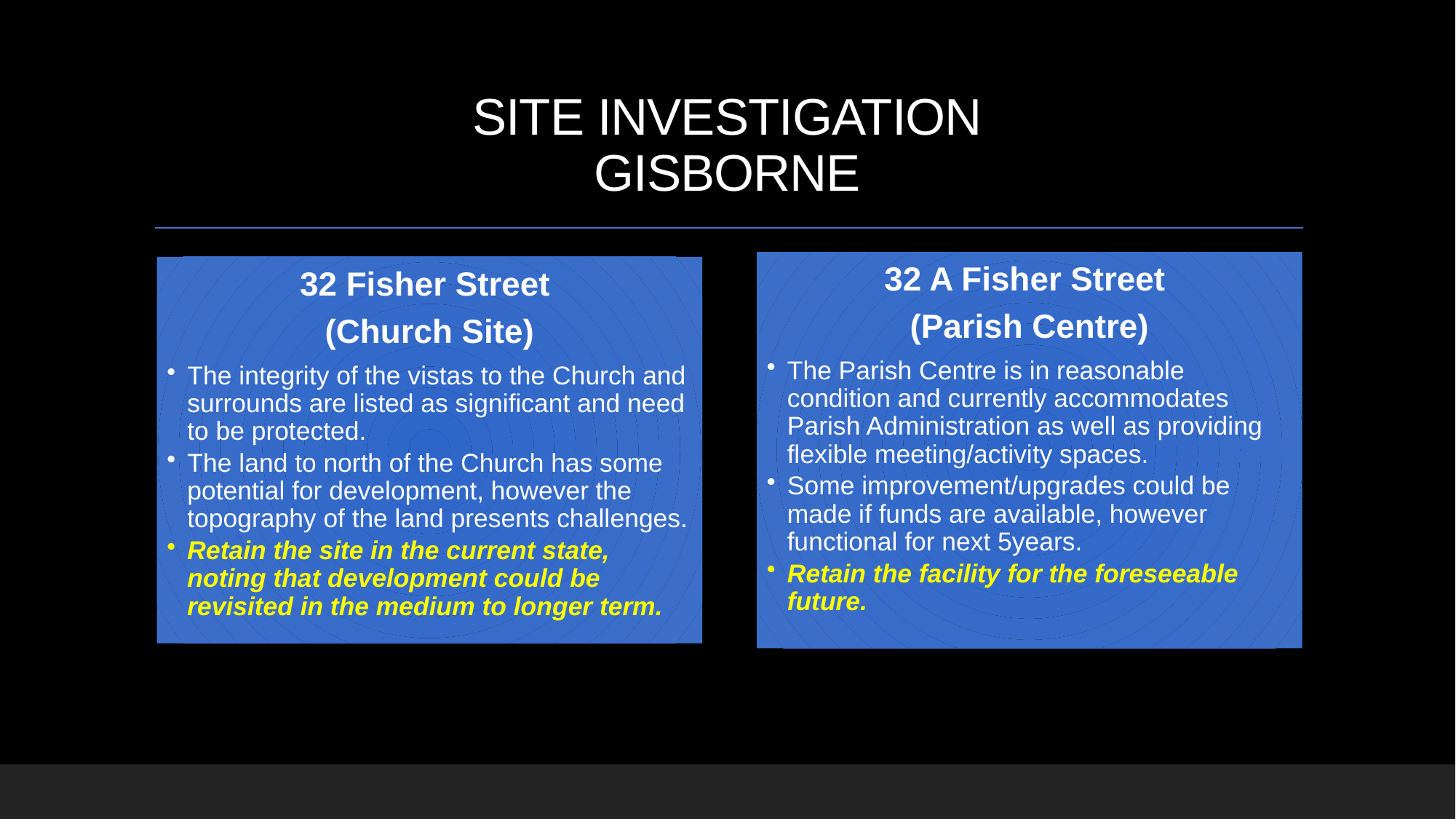

# SITE INVESTIGATION GISBORNE
32 Fisher Street
(Church Site)
The integrity of the vistas to the Church and surrounds are listed as significant and need to be protected.
The land to north of the Church has some potential for development, however the topography of the land presents challenges.
Retain the site in the current state, noting that development could be revisited in the medium to longer term.
32 A Fisher Street
(Parish Centre)
The Parish Centre is in reasonable condition and currently accommodates Parish Administration as well as providing flexible meeting/activity spaces.
Some improvement/upgrades could be made if funds are available, however functional for next 5years.
Retain the facility for the foreseeable future.